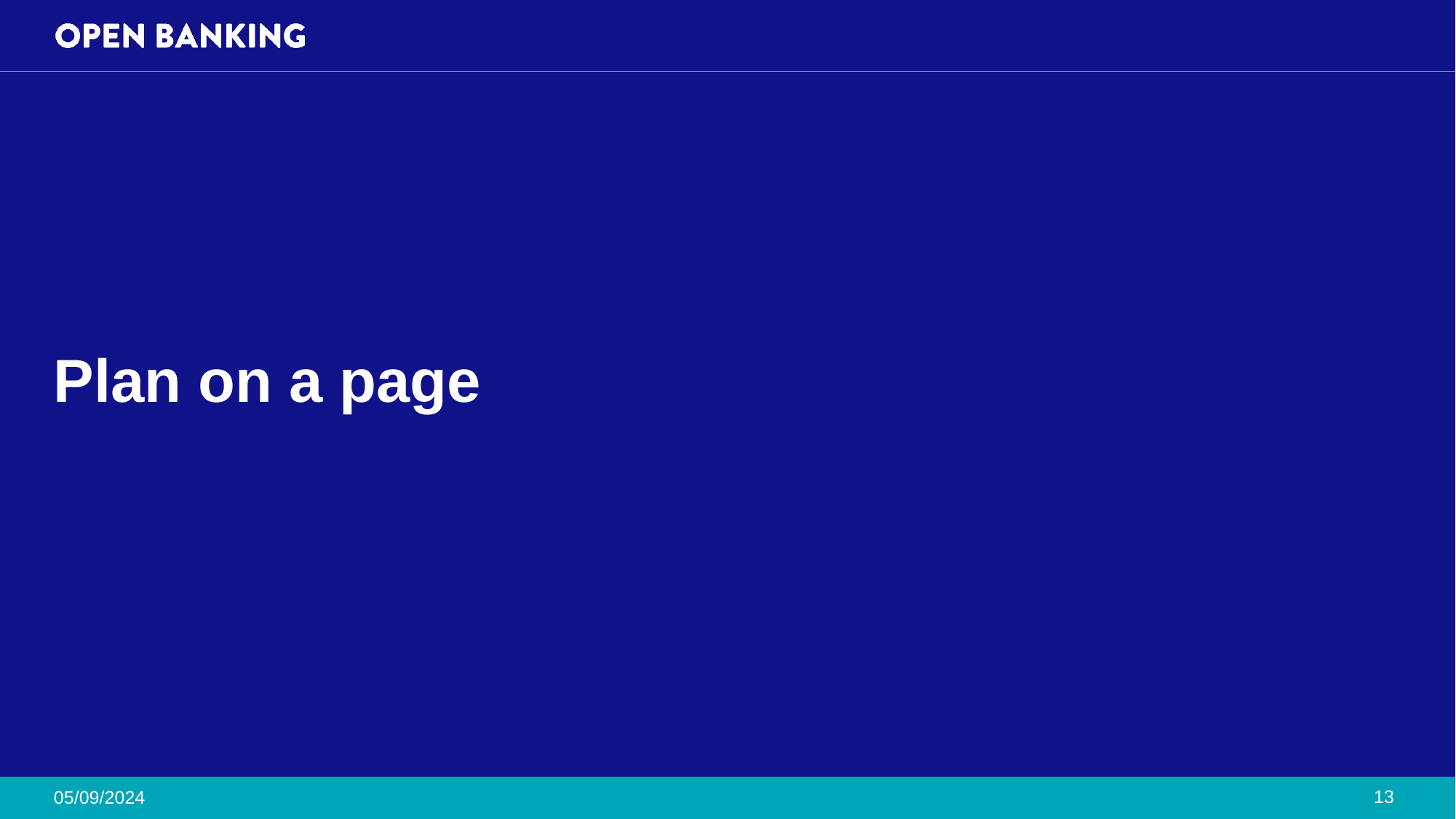

# Plan on a page

13
05/09/2024